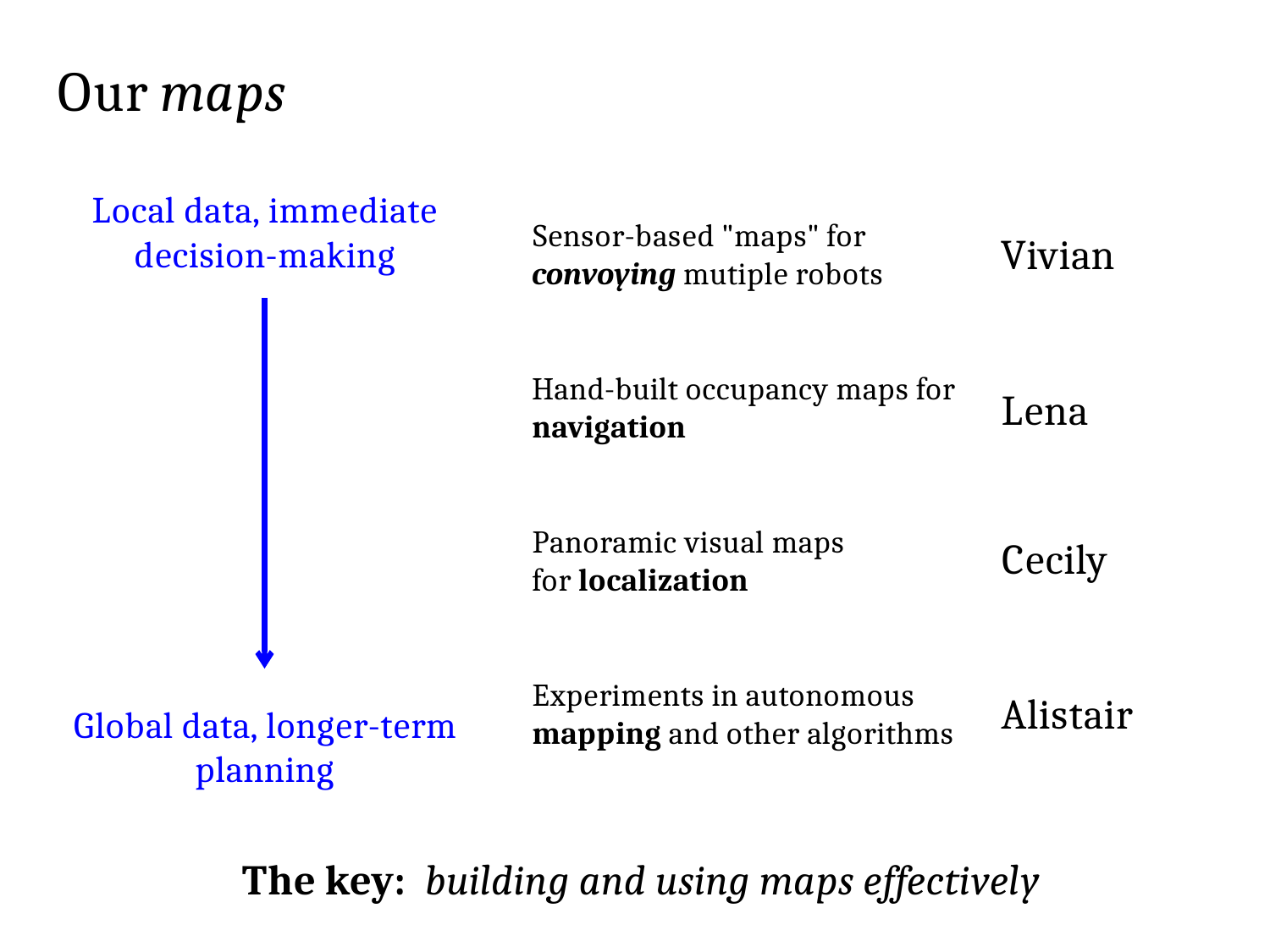

Our maps
Local data, immediate decision-making
Sensor-based "maps" for convoying mutiple robots
Vivian
Hand-built occupancy maps for navigation
Lena
Panoramic visual maps for localization
Cecily
Experiments in autonomous mapping and other algorithms
Alistair
Global data, longer-term planning
The key:  building and using maps effectively